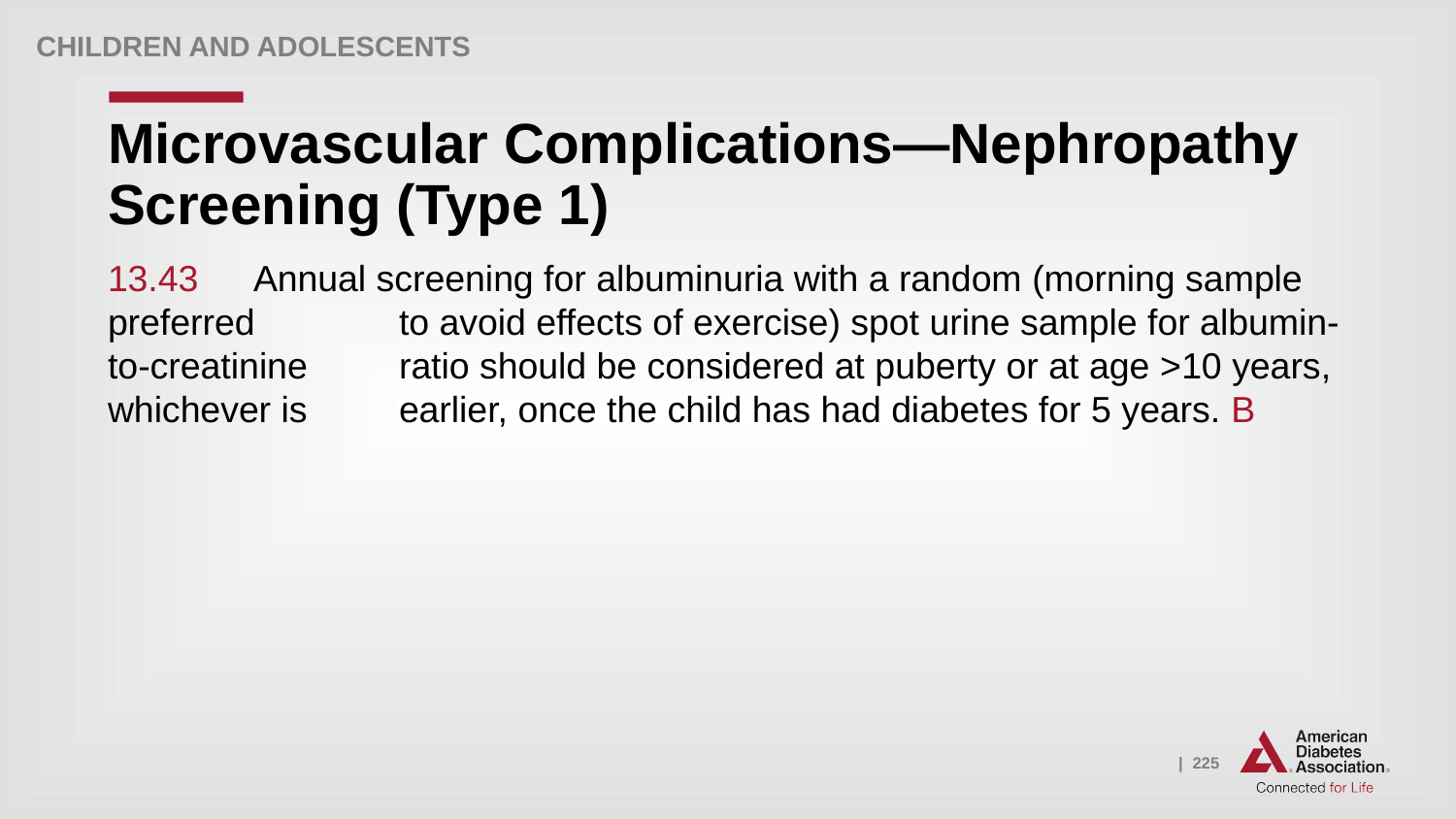

Children and adolescents
# Microvascular Complications—Nephropathy Screening (Type 1)
13.43 	Annual screening for albuminuria with a random (morning sample preferred 	to avoid effects of exercise) spot urine sample for albumin-to-creatinine 	ratio should be considered at puberty or at age >10 years, whichever is 	earlier, once the child has had diabetes for 5 years. B